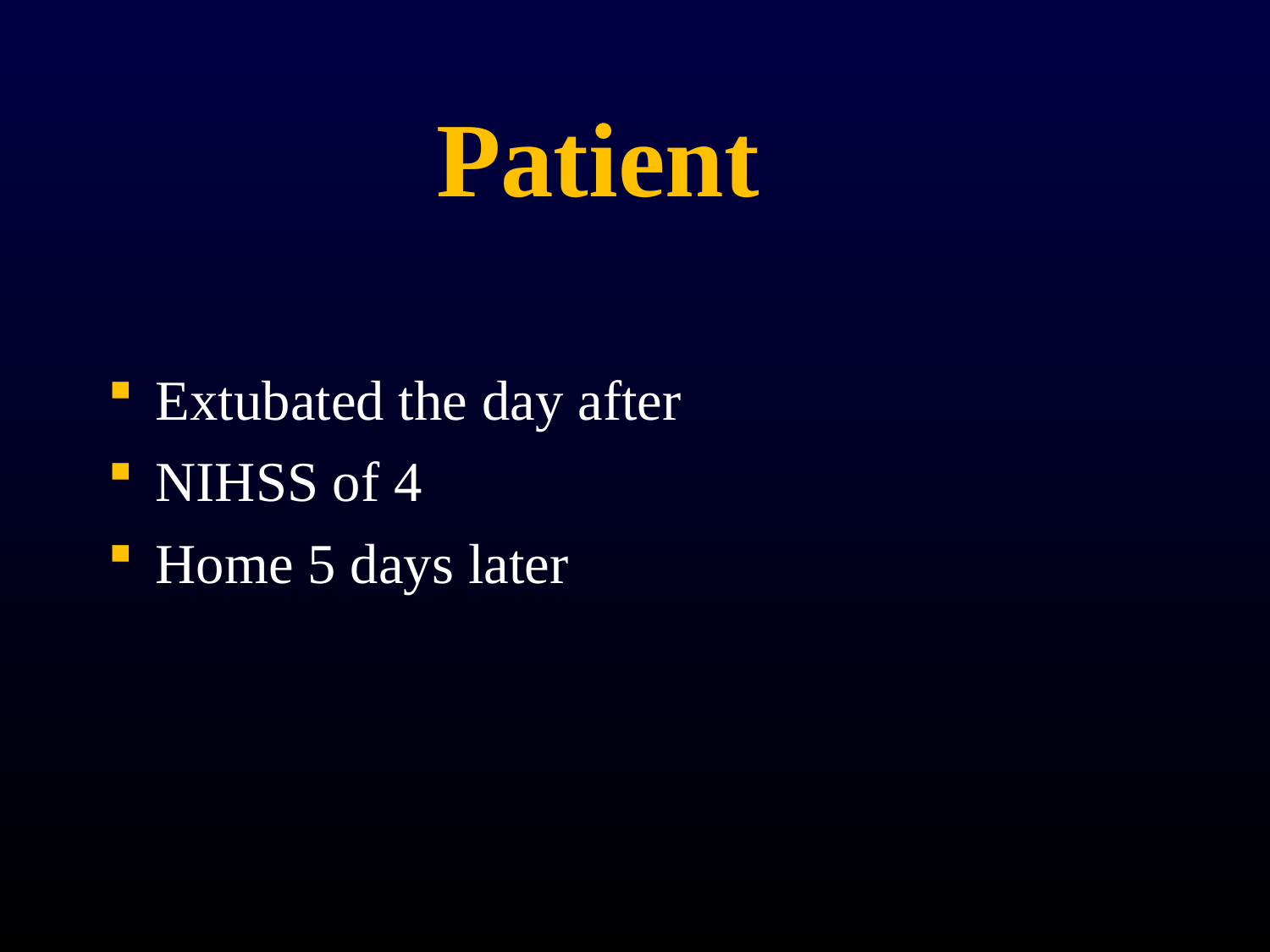

Patient

Extubated the day after
NIHSS of 4
Home 5 days later